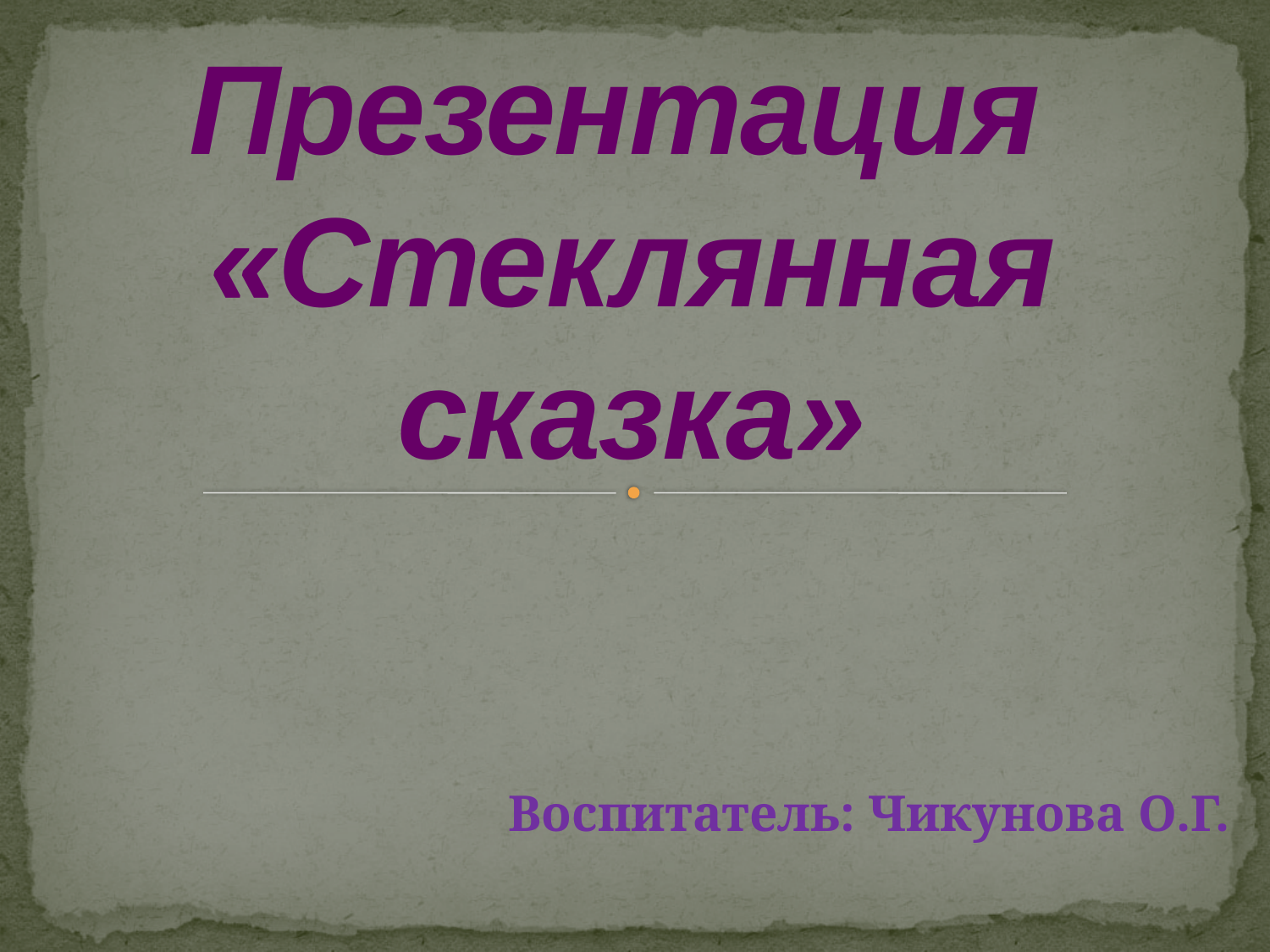

# Презентация «Стеклянная сказка»
Воспитатель: Чикунова О.Г.